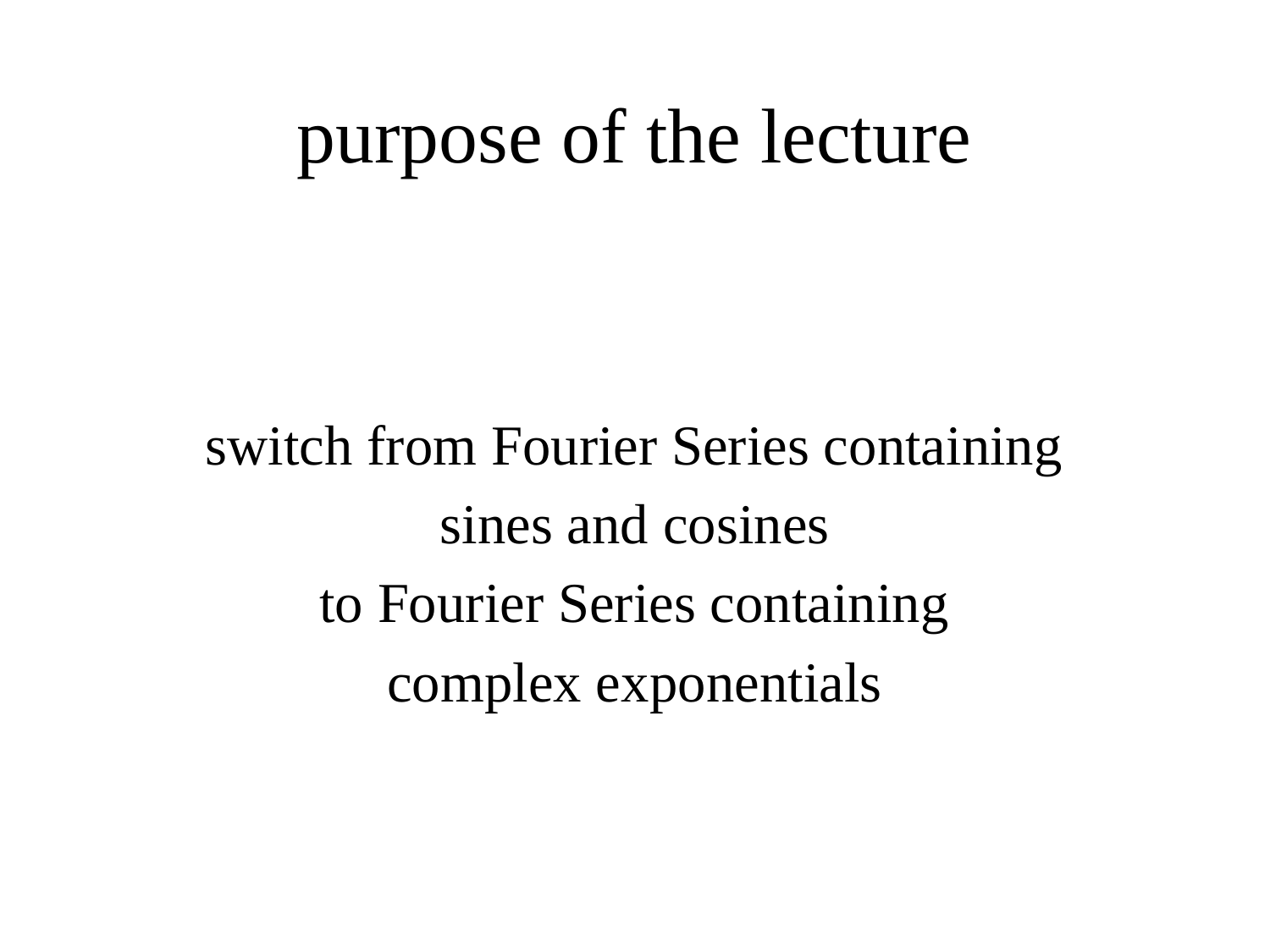

# purpose of the lecture
switch from Fourier Series containing
sines and cosines
to Fourier Series containing
complex exponentials